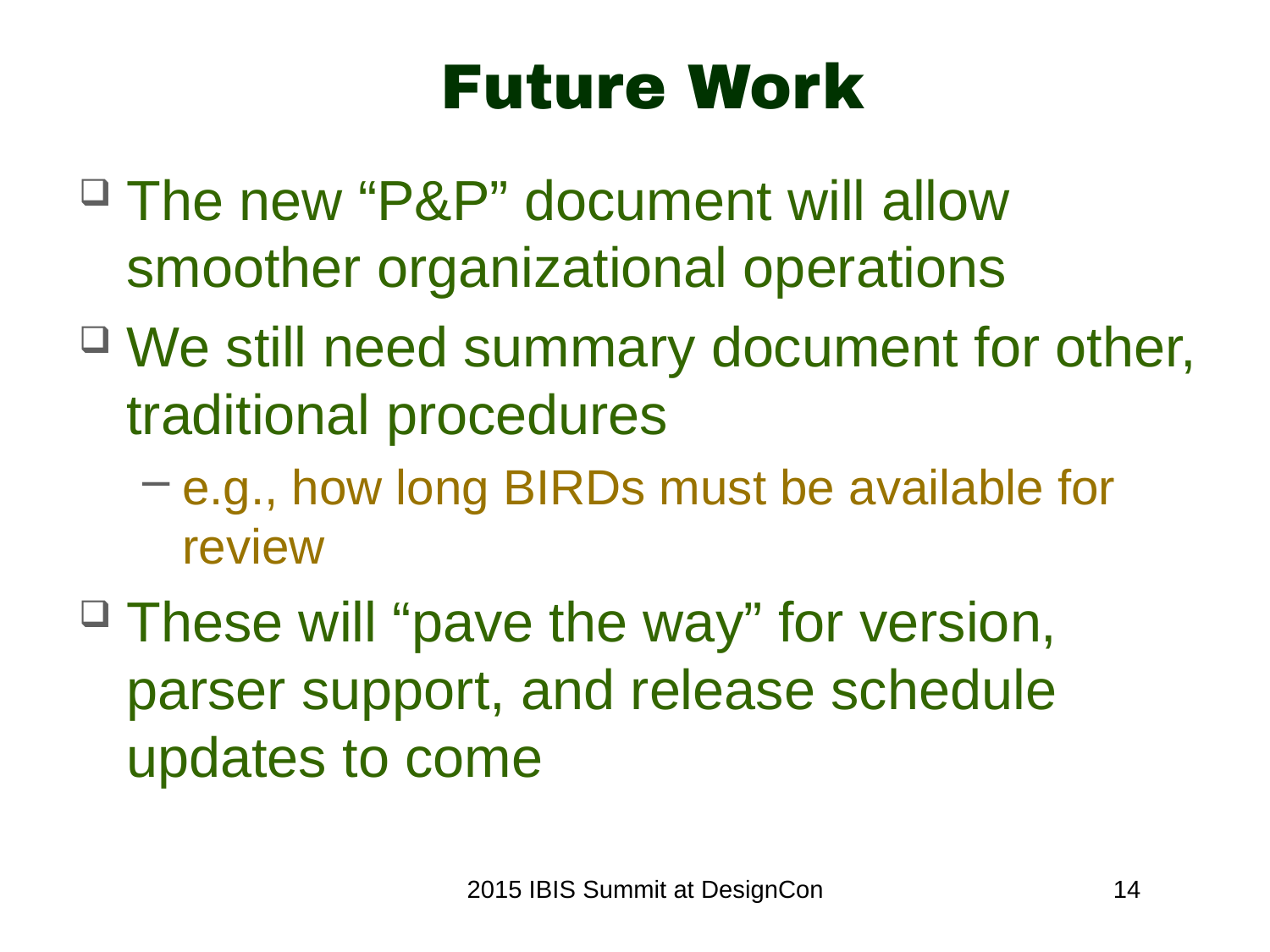

# Future Work
The new “P&P” document will allow smoother organizational operations
We still need summary document for other, traditional procedures
e.g., how long BIRDs must be available for review
These will “pave the way” for version, parser support, and release schedule updates to come

2015 IBIS Summit at DesignCon

14